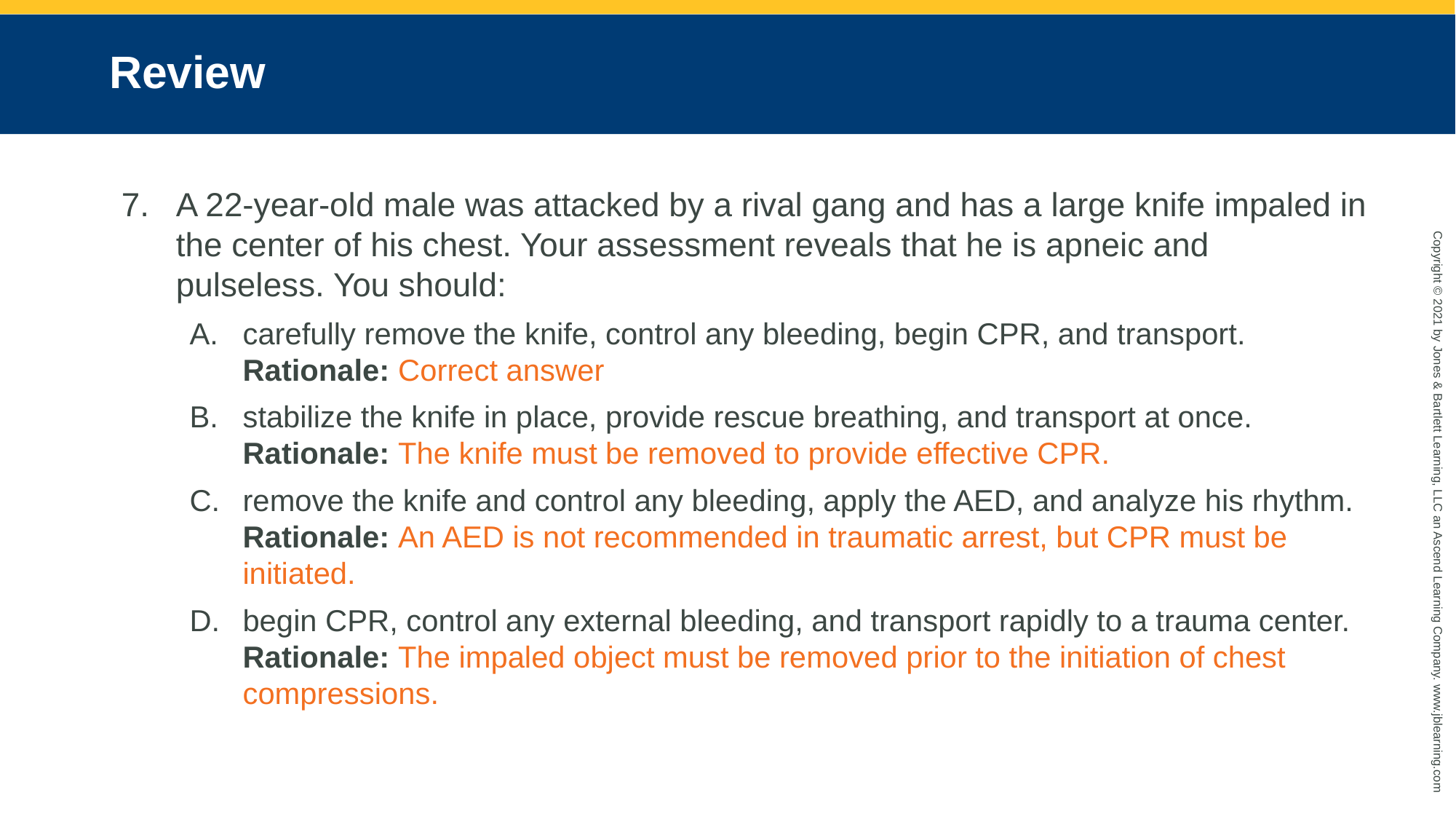

# Review
A 22-year-old male was attacked by a rival gang and has a large knife impaled in the center of his chest. Your assessment reveals that he is apneic and pulseless. You should:
carefully remove the knife, control any bleeding, begin CPR, and transport.
Rationale: Correct answer
stabilize the knife in place, provide rescue breathing, and transport at once.
Rationale: The knife must be removed to provide effective CPR.
remove the knife and control any bleeding, apply the AED, and analyze his rhythm.
Rationale: An AED is not recommended in traumatic arrest, but CPR must be initiated.
begin CPR, control any external bleeding, and transport rapidly to a trauma center.
Rationale: The impaled object must be removed prior to the initiation of chest compressions.